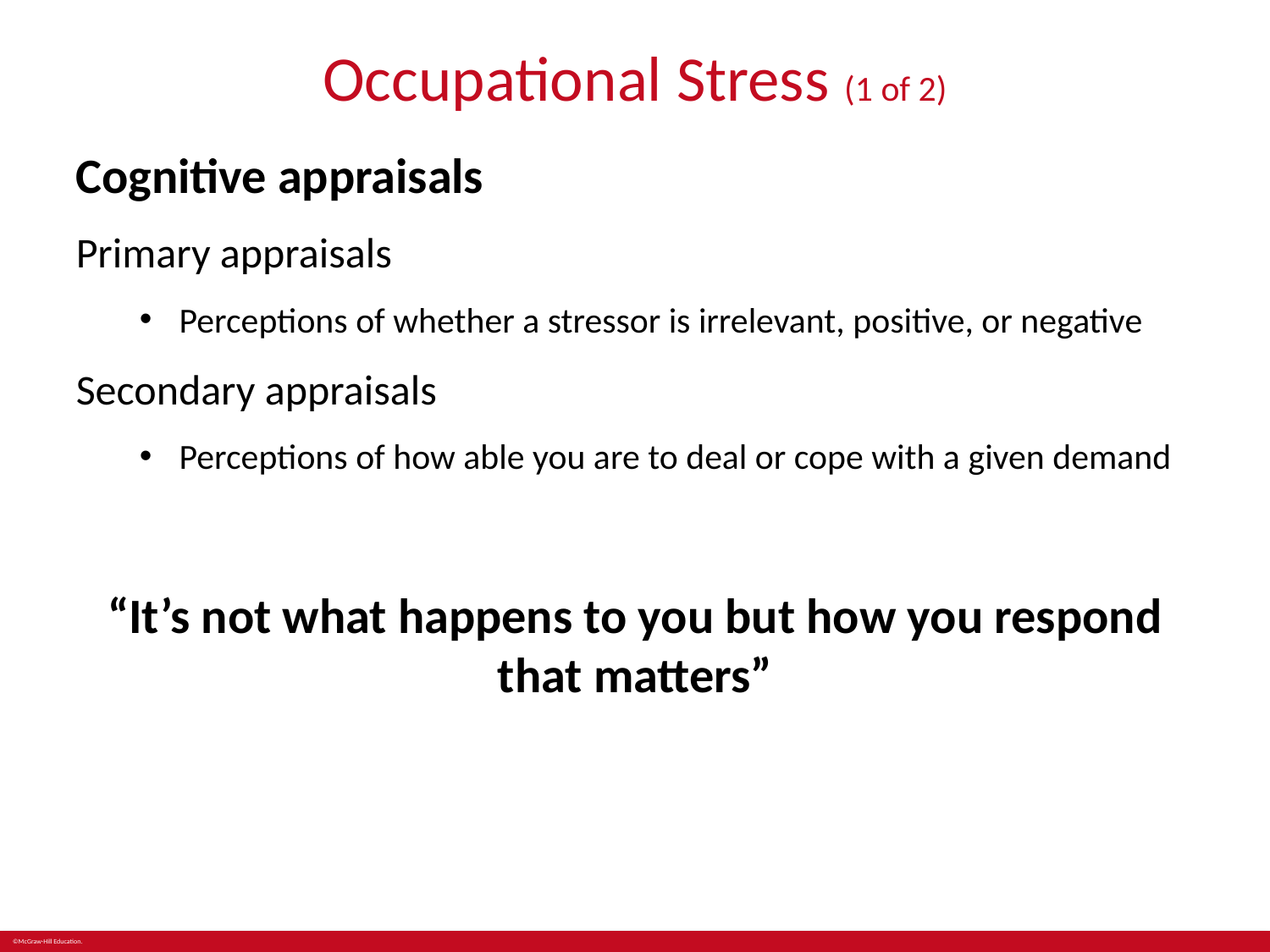

# Occupational Stress (1 of 2)
Cognitive appraisals
Primary appraisals
Perceptions of whether a stressor is irrelevant, positive, or negative
Secondary appraisals
Perceptions of how able you are to deal or cope with a given demand

“It’s not what happens to you but how you respond that matters”